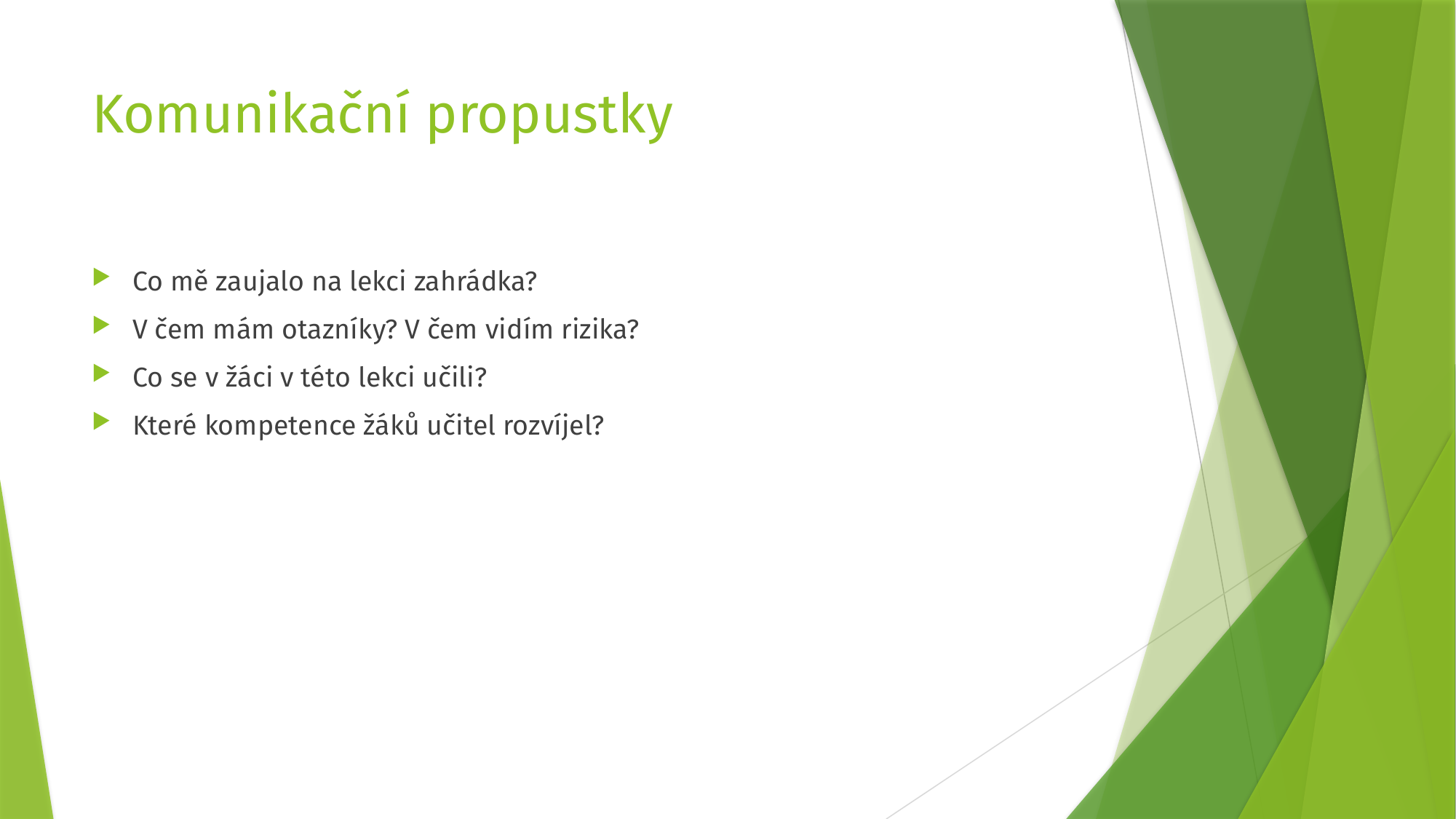

# Komunikační propustky
Co mě zaujalo na lekci zahrádka?
V čem mám otazníky? V čem vidím rizika?
Co se v žáci v této lekci učili?
Které kompetence žáků učitel rozvíjel?